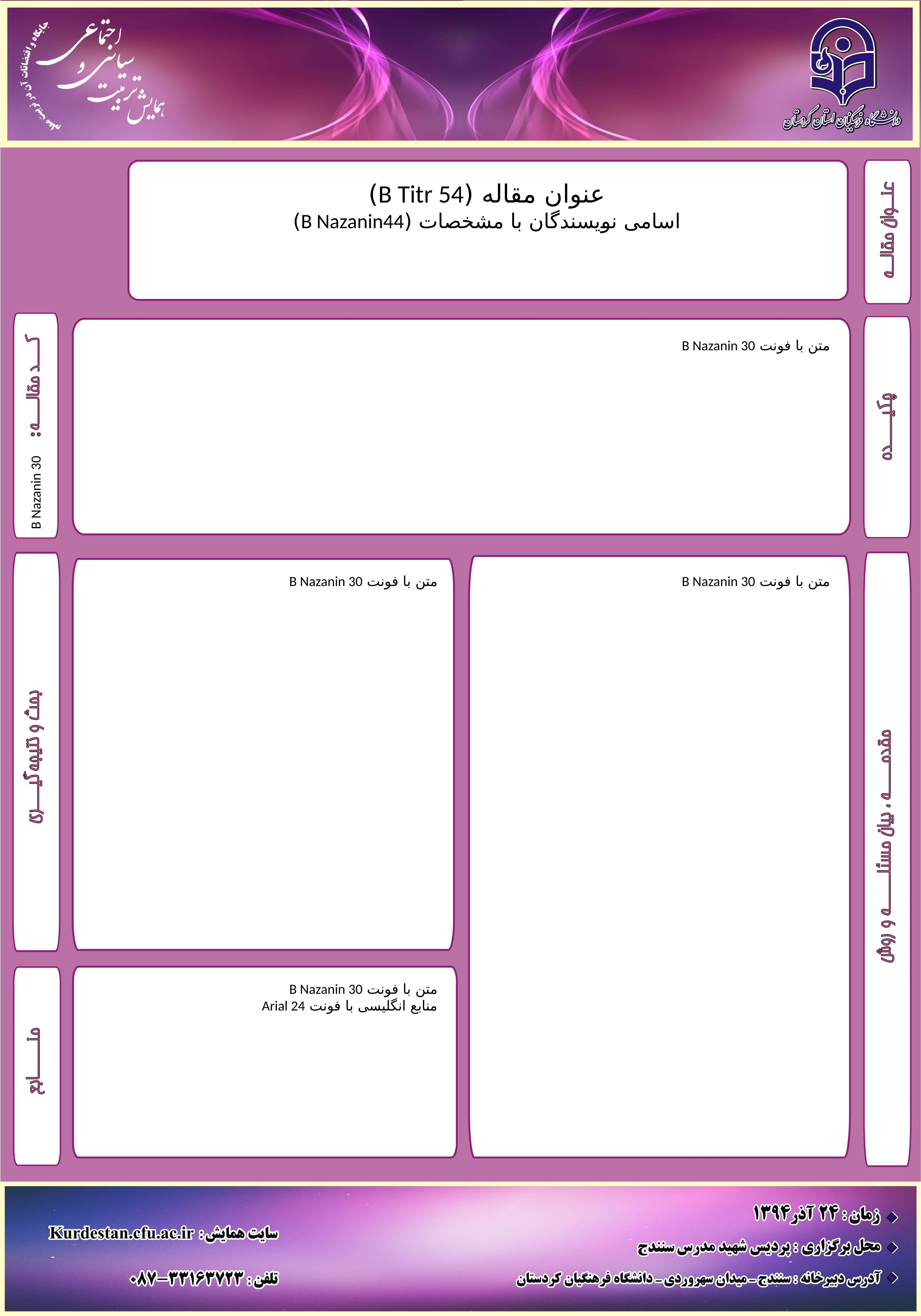

عنوان مقاله (B Titr 54)
اسامی نویسندگان با مشخصات (B Nazanin44)
متن با فونت B Nazanin 30
B Nazanin 30
متن با فونت B Nazanin 30
متن با فونت B Nazanin 30
متن با فونت B Nazanin 30
منابع انگلیسی با فونت Arial 24